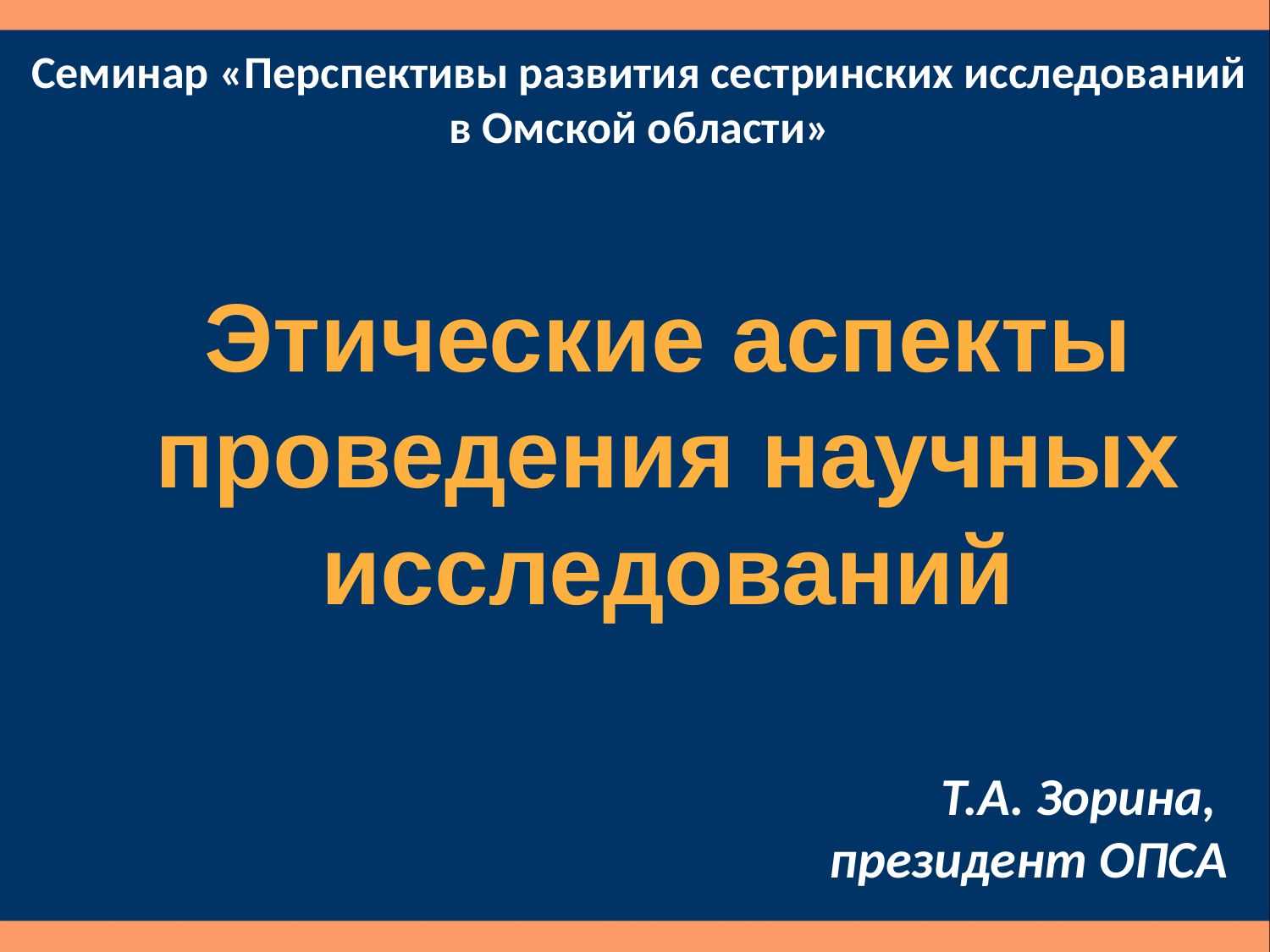

Семинар «Перспективы развития сестринских исследований в Омской области»
Этические аспекты проведения научных исследований
Т.А. Зорина,
президент ОПСА